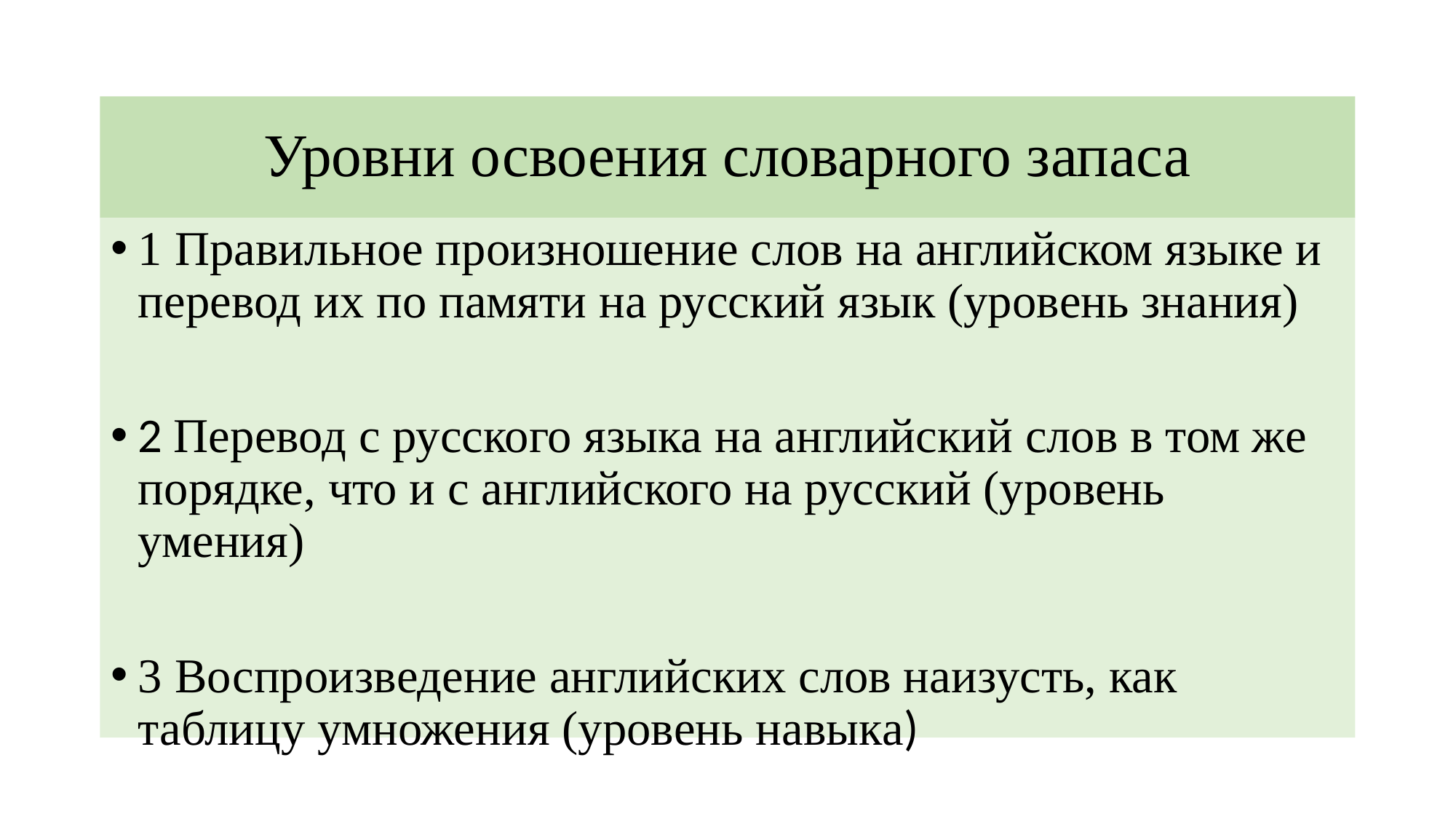

# Уровни освоения словарного запаса
1 Правильное произношение слов на английском языке и перевод их по памяти на русский язык (уровень знания)

2 Перевод с русского языка на английский слов в том же порядке, что и с английского на русский (уровень умения)

3 Воспроизведение английских слов наизусть, как таблицу умножения (уровень навыка)